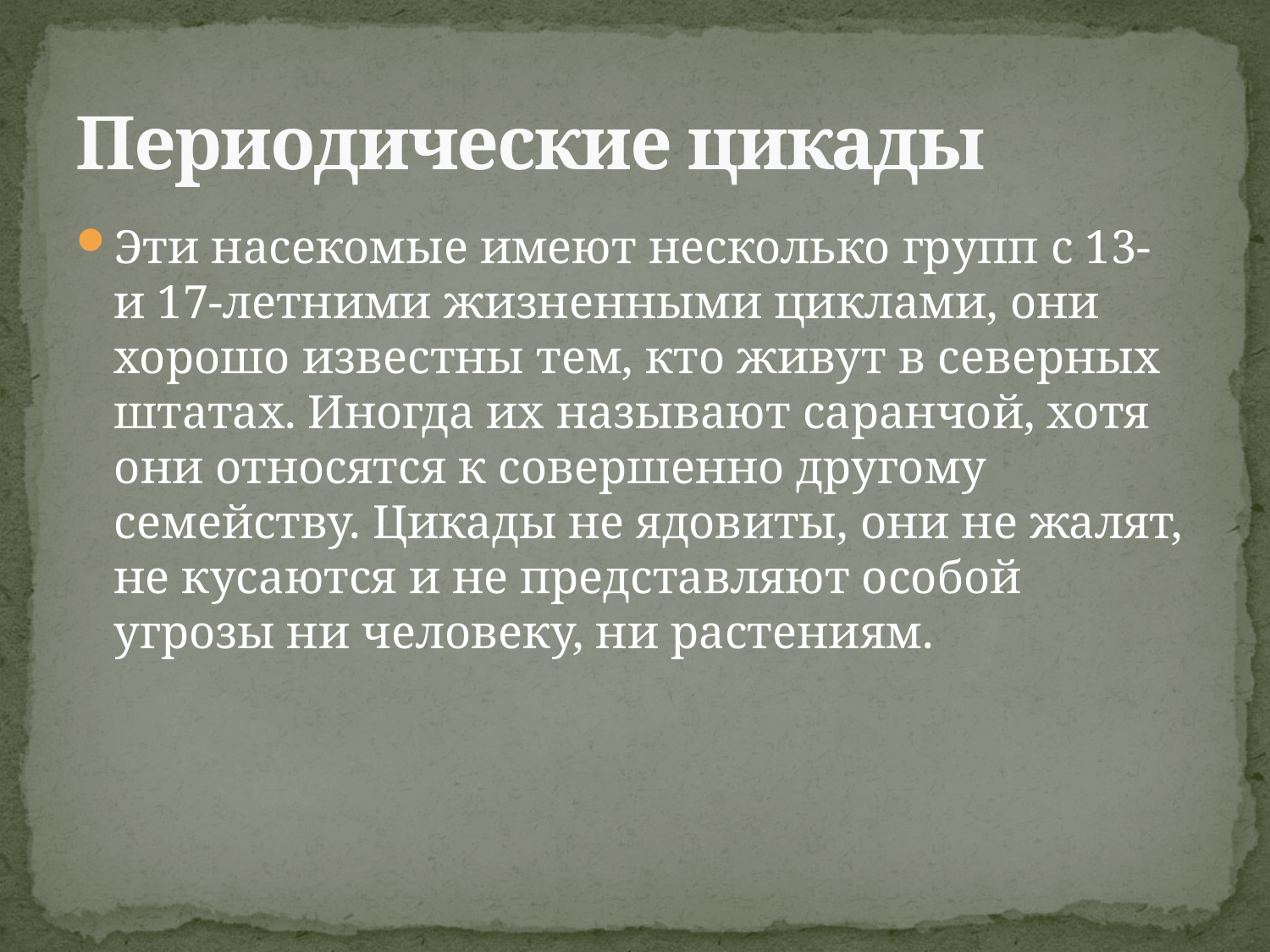

# Периодические цикады
Эти насекомые имеют несколько групп с 13- и 17-летними жизненными циклами, они хорошо известны тем, кто живут в северных штатах. Иногда их называют саранчой, хотя они относятся к совершенно другому семейству. Цикады не ядовиты, они не жалят, не кусаются и не представляют особой угрозы ни человеку, ни растениям.